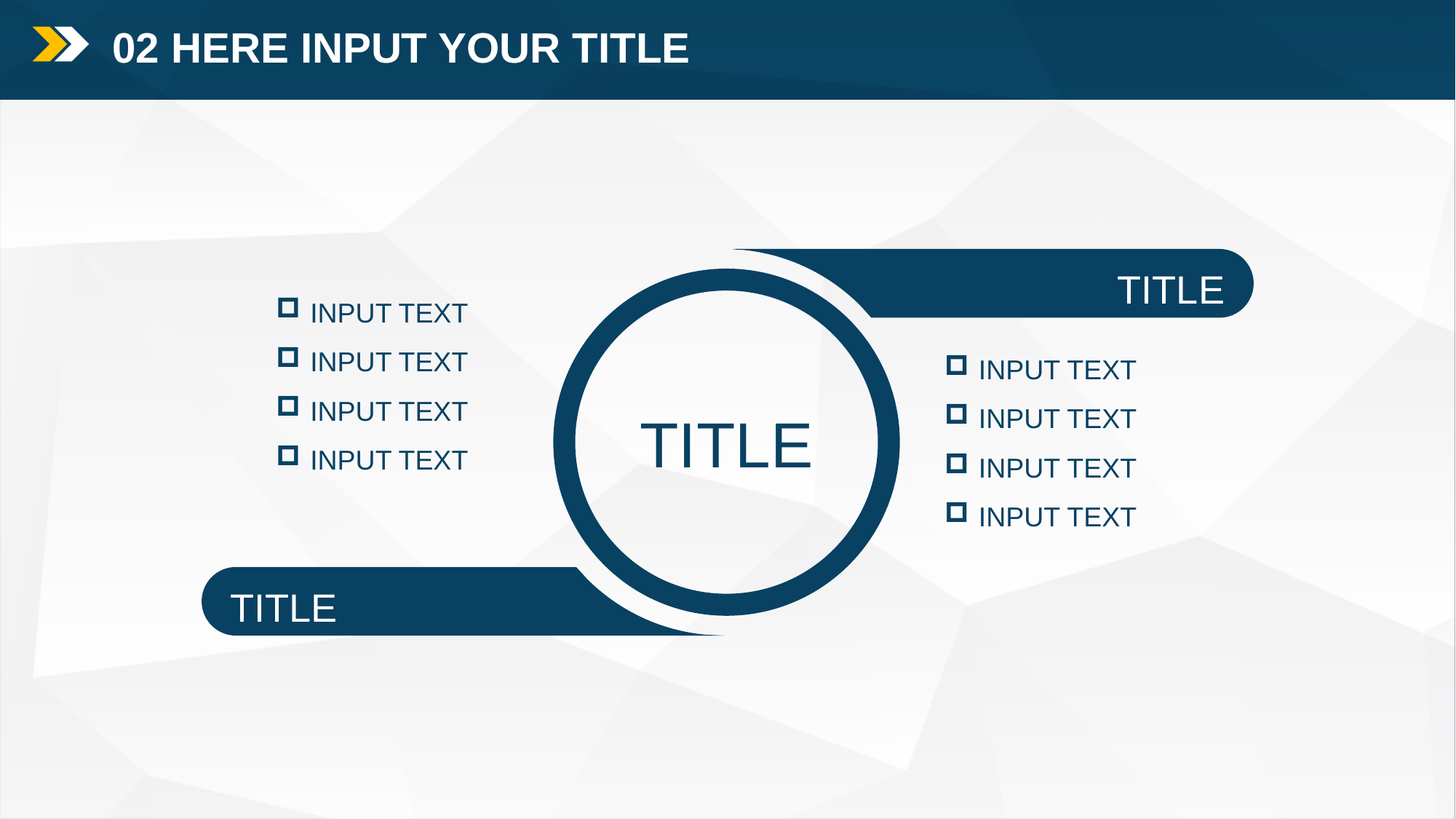

02 HERE INPUT YOUR TITLE

TITLE
TITLE
INPUT TEXT
INPUT TEXT
INPUT TEXT
INPUT TEXT
INPUT TEXT
INPUT TEXT
INPUT TEXT
INPUT TEXT
TITLE